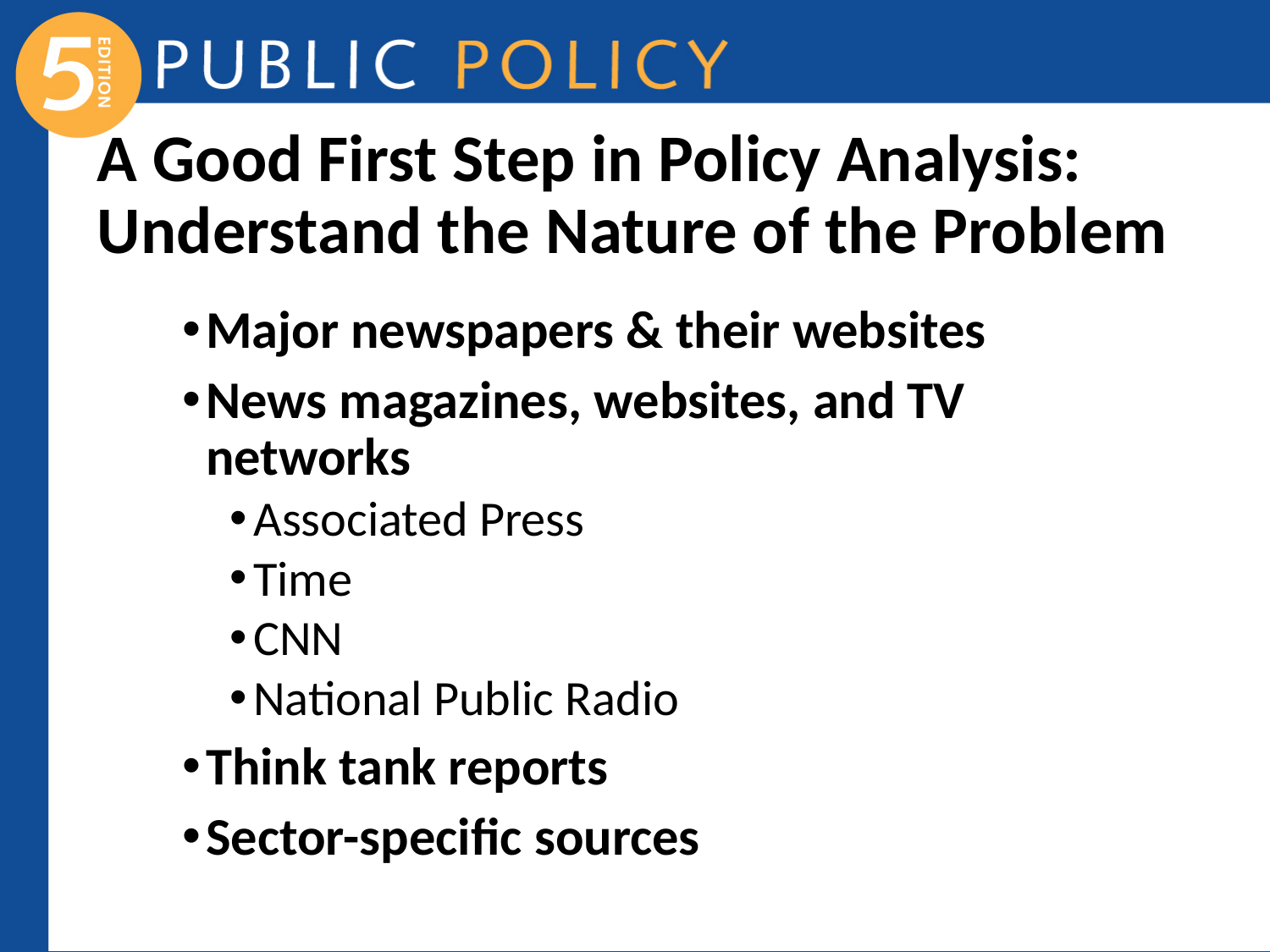

# A Good First Step in Policy Analysis:  Understand the Nature of the Problem
Major newspapers & their websites
News magazines, websites, and TV networks
Associated Press
Time
CNN
National Public Radio
Think tank reports
Sector-specific sources